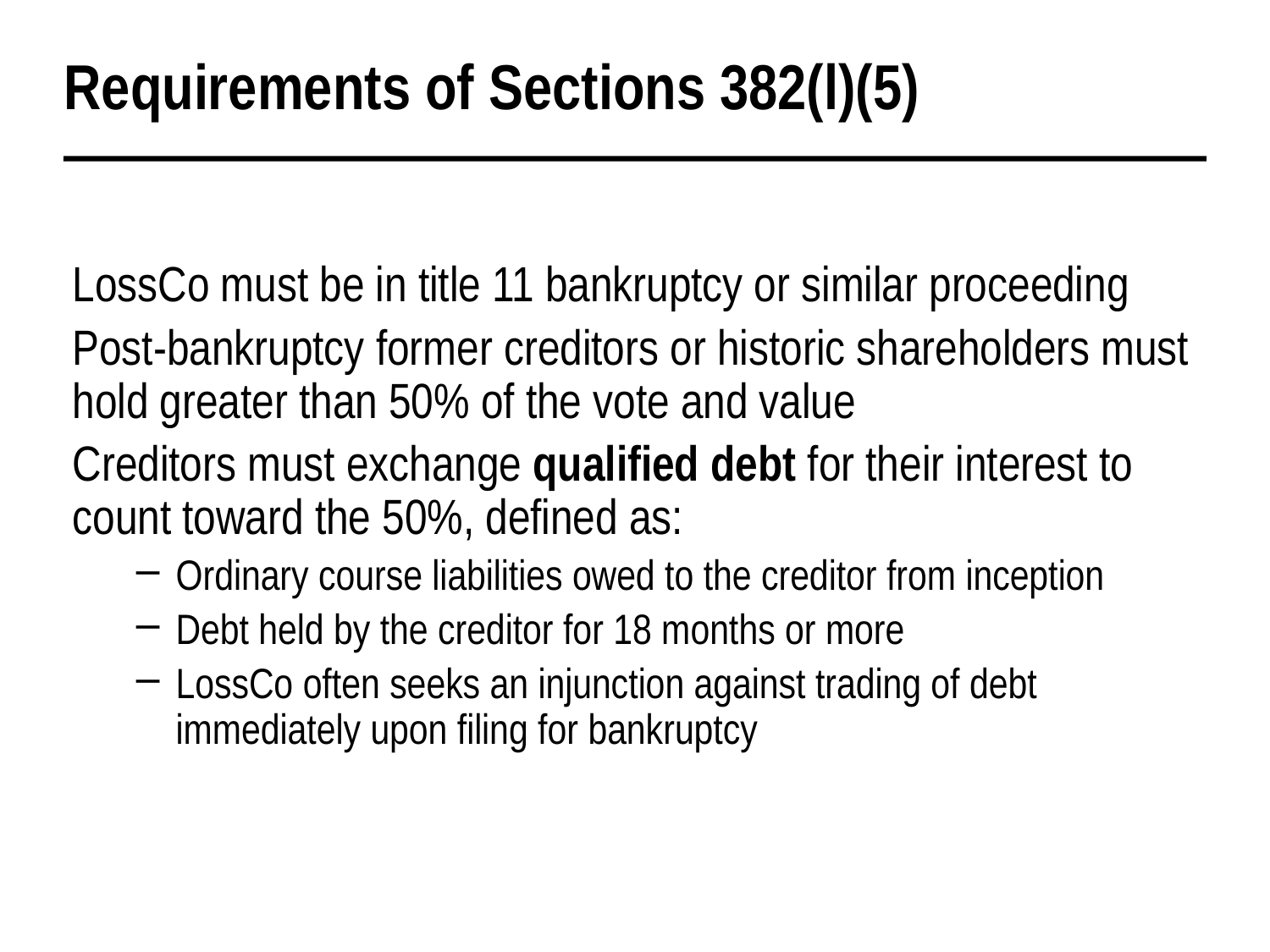

# Requirements of Sections 382(l)(5)
LossCo must be in title 11 bankruptcy or similar proceeding
Post-bankruptcy former creditors or historic shareholders must hold greater than 50% of the vote and value
Creditors must exchange qualified debt for their interest to count toward the 50%, defined as:
Ordinary course liabilities owed to the creditor from inception
Debt held by the creditor for 18 months or more
LossCo often seeks an injunction against trading of debt immediately upon filing for bankruptcy